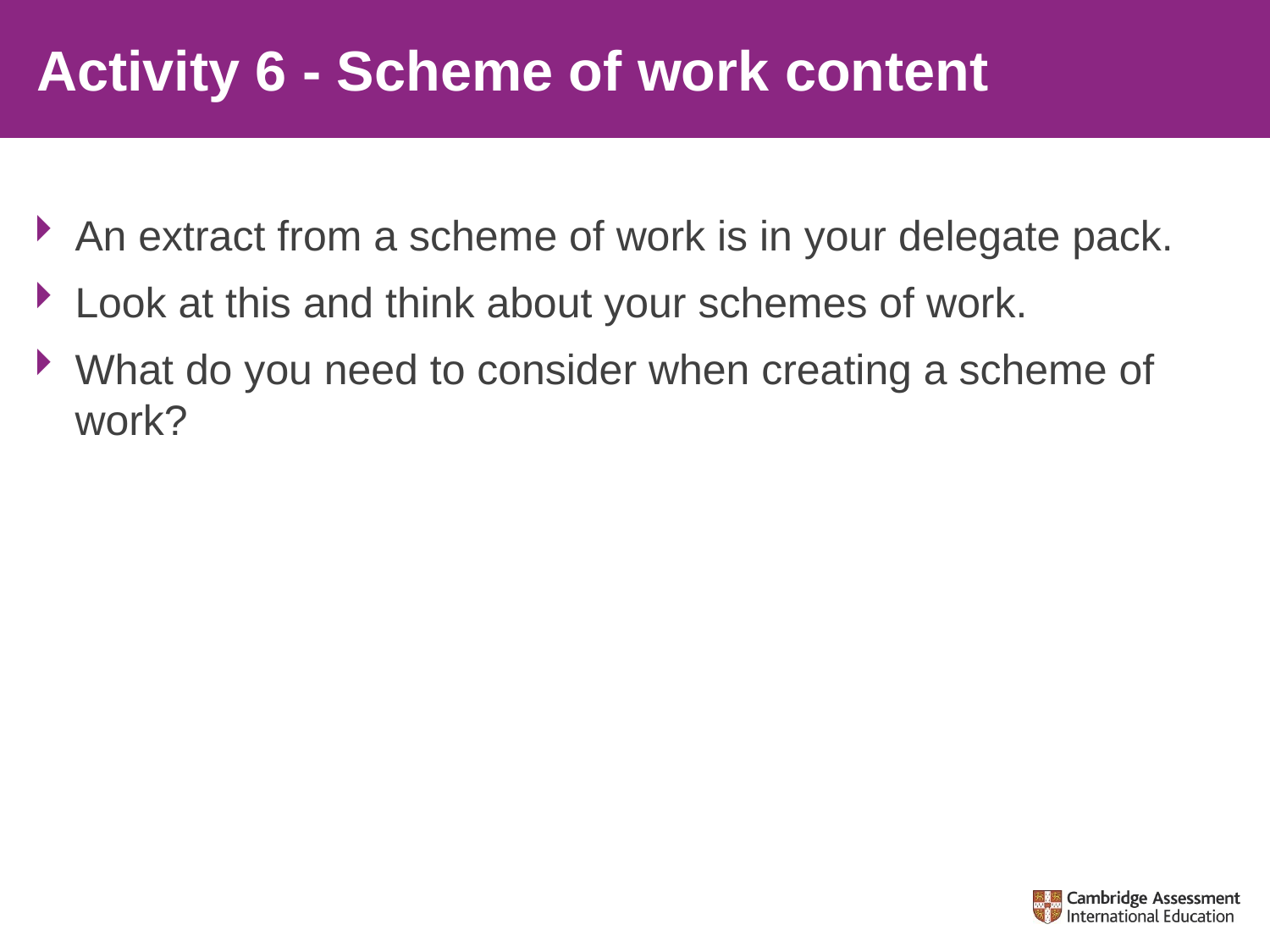

# Activity 6 - Scheme of work content
An extract from a scheme of work is in your delegate pack.
Look at this and think about your schemes of work.
What do you need to consider when creating a scheme of work?